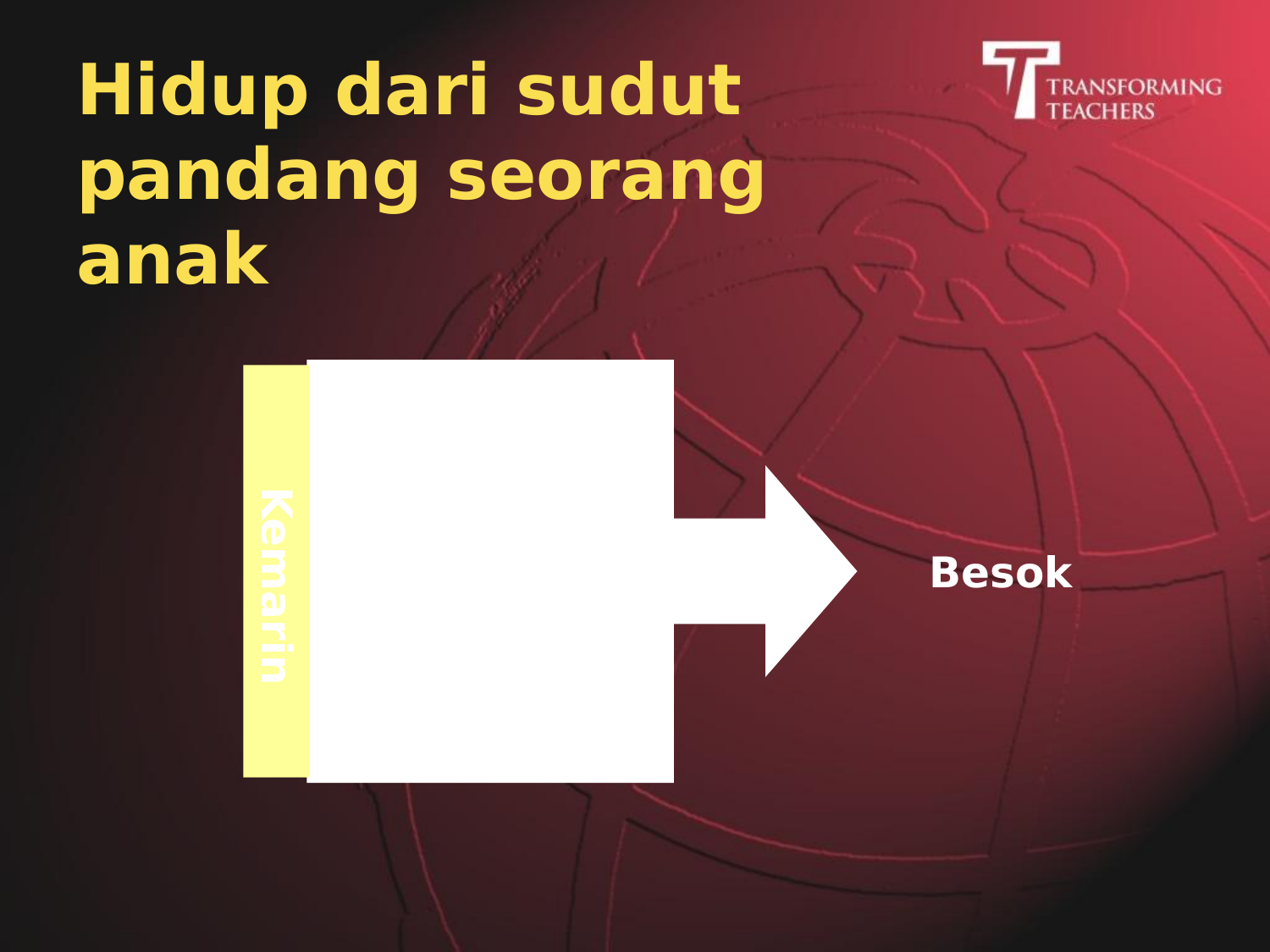

# Hidup dari sudut pandang seorang anak

Kemarin
Hari ini
Besok